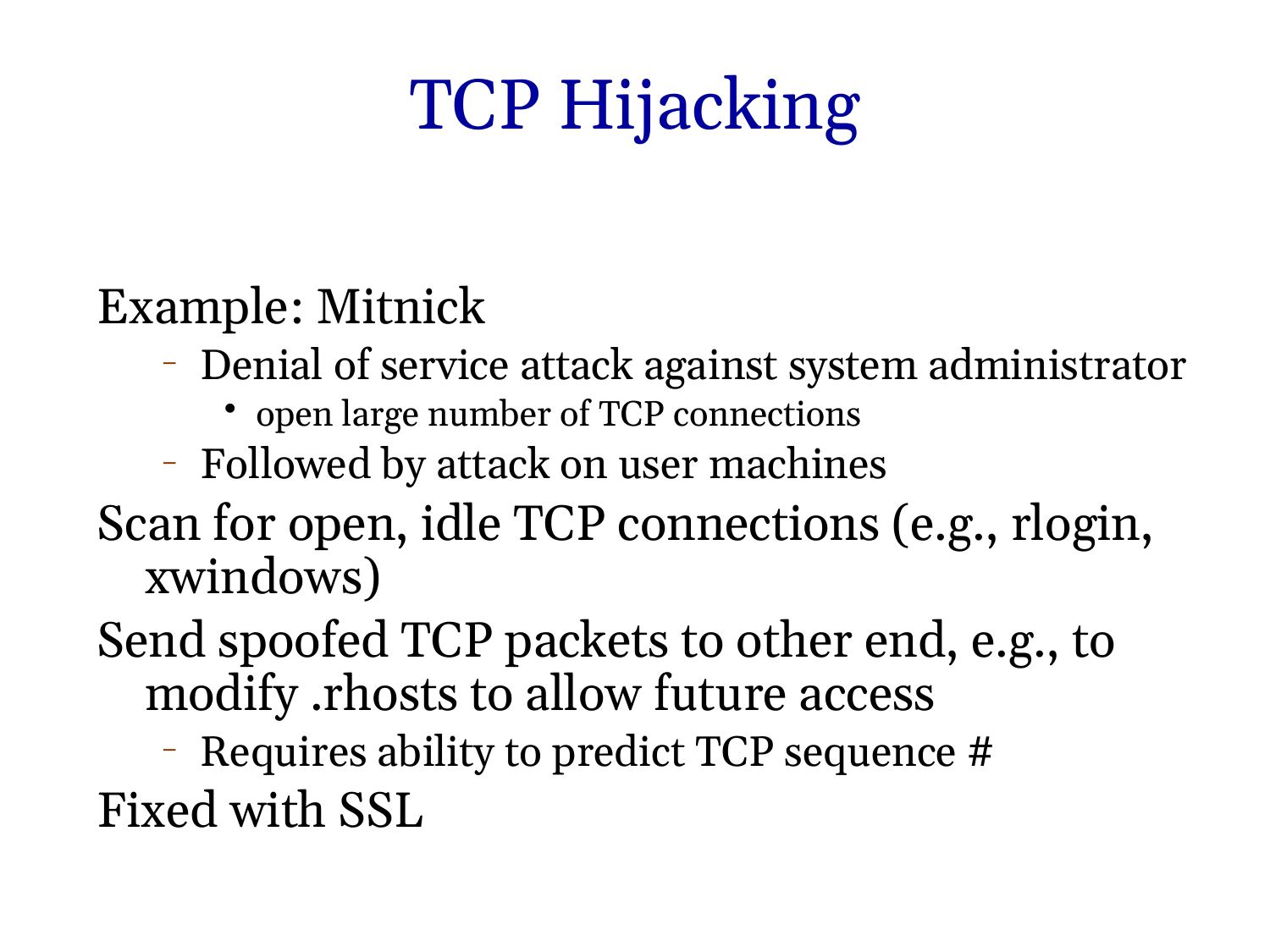

# TCP Hijacking
Example: Mitnick
Denial of service attack against system administrator
open large number of TCP connections
Followed by attack on user machines
Scan for open, idle TCP connections (e.g., rlogin, xwindows)
Send spoofed TCP packets to other end, e.g., to modify .rhosts to allow future access
Requires ability to predict TCP sequence #
Fixed with SSL